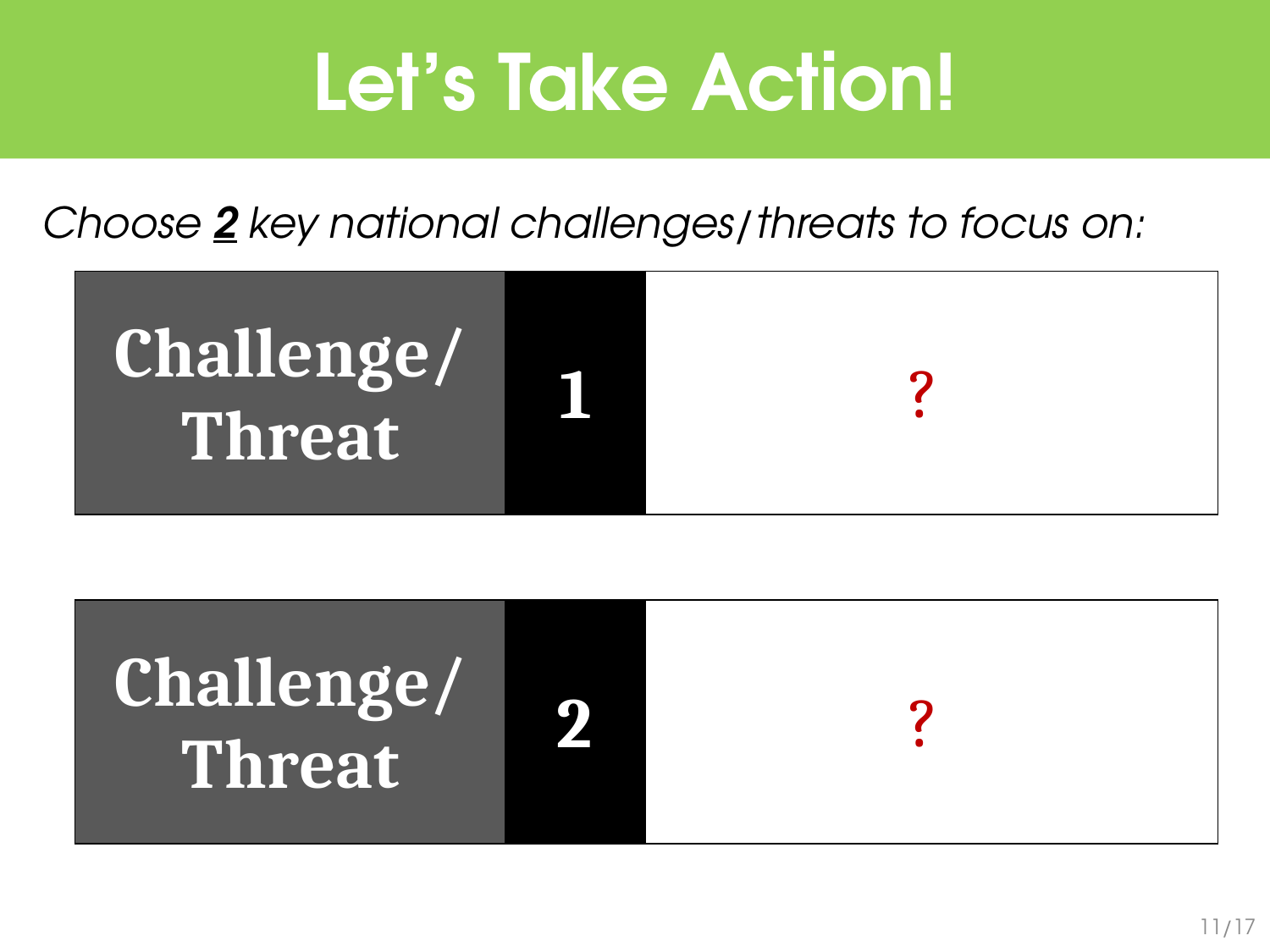

# Let’s Take Action!
Choose 2 key national challenges/threats to focus on:
| Challenge/ Threat | 1 | ? |
| --- | --- | --- |
| Challenge/ Threat | 2 | ? |
| --- | --- | --- |
11/17